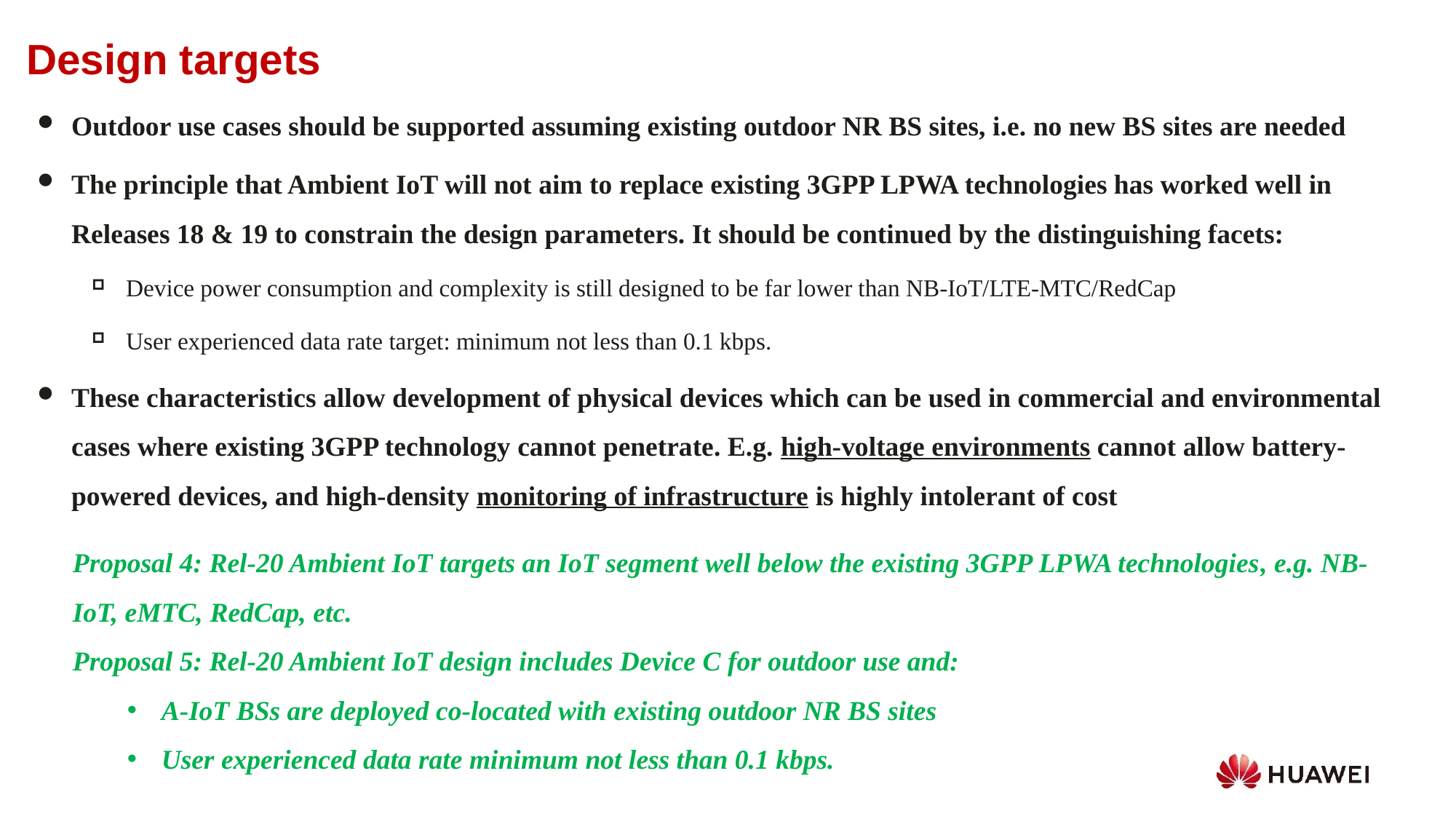

Design targets
Outdoor use cases should be supported assuming existing outdoor NR BS sites, i.e. no new BS sites are needed
The principle that Ambient IoT will not aim to replace existing 3GPP LPWA technologies has worked well in Releases 18 & 19 to constrain the design parameters. It should be continued by the distinguishing facets:
Device power consumption and complexity is still designed to be far lower than NB-IoT/LTE-MTC/RedCap
User experienced data rate target: minimum not less than 0.1 kbps.
These characteristics allow development of physical devices which can be used in commercial and environmental cases where existing 3GPP technology cannot penetrate. E.g. high-voltage environments cannot allow battery-powered devices, and high-density monitoring of infrastructure is highly intolerant of cost

Proposal 4: Rel-20 Ambient IoT targets an IoT segment well below the existing 3GPP LPWA technologies, e.g. NB-IoT, eMTC, RedCap, etc.
Proposal 5: Rel-20 Ambient IoT design includes Device C for outdoor use and:
A-IoT BSs are deployed co-located with existing outdoor NR BS sites
User experienced data rate minimum not less than 0.1 kbps.